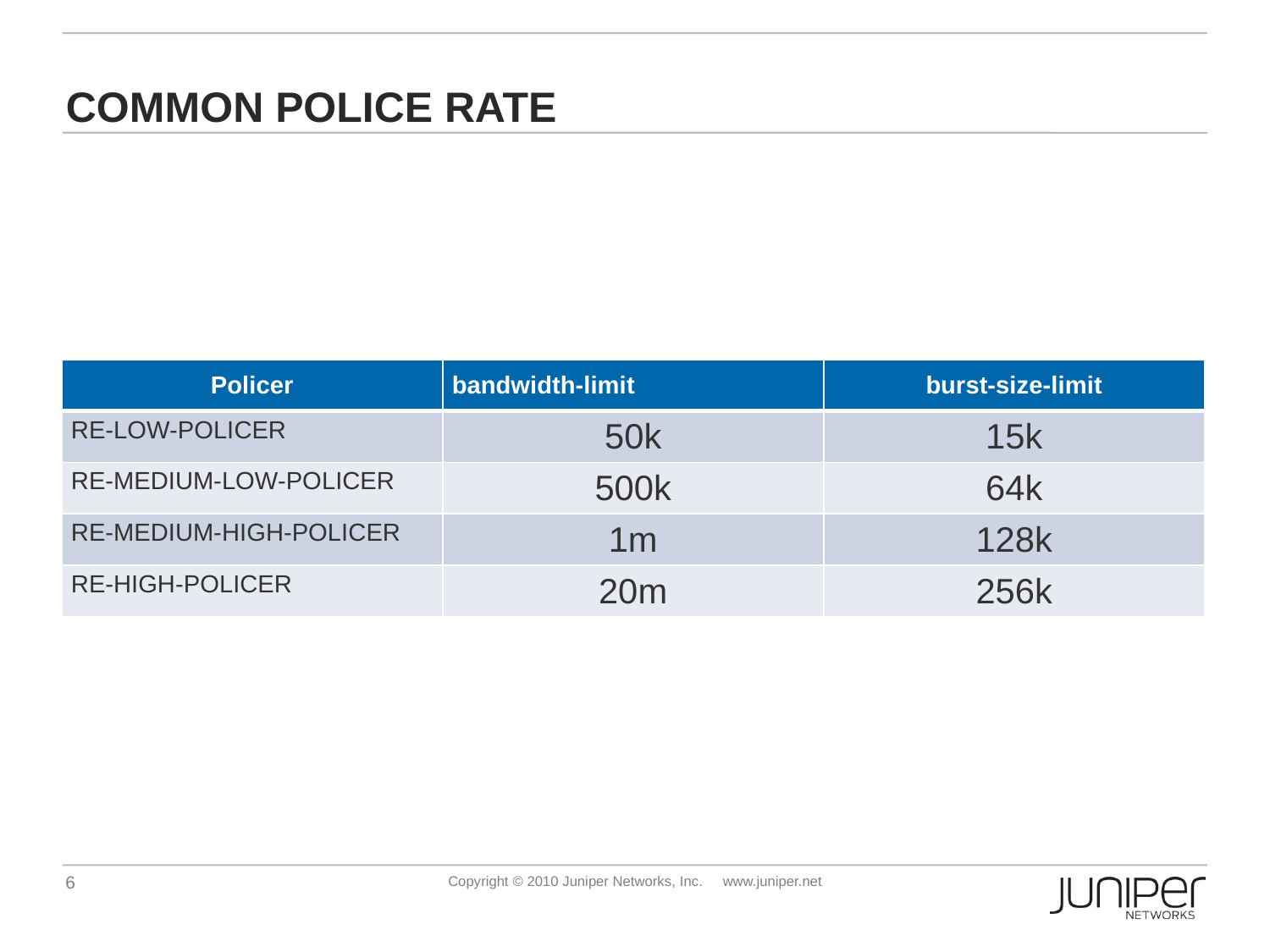

# Common PoLice Rate
| Policer | bandwidth-limit | burst-size-limit |
| --- | --- | --- |
| RE-LOW-POLICER | 50k | 15k |
| RE-MEDIUM-LOW-POLICER | 500k | 64k |
| RE-MEDIUM-HIGH-POLICER | 1m | 128k |
| RE-HIGH-POLICER | 20m | 256k |